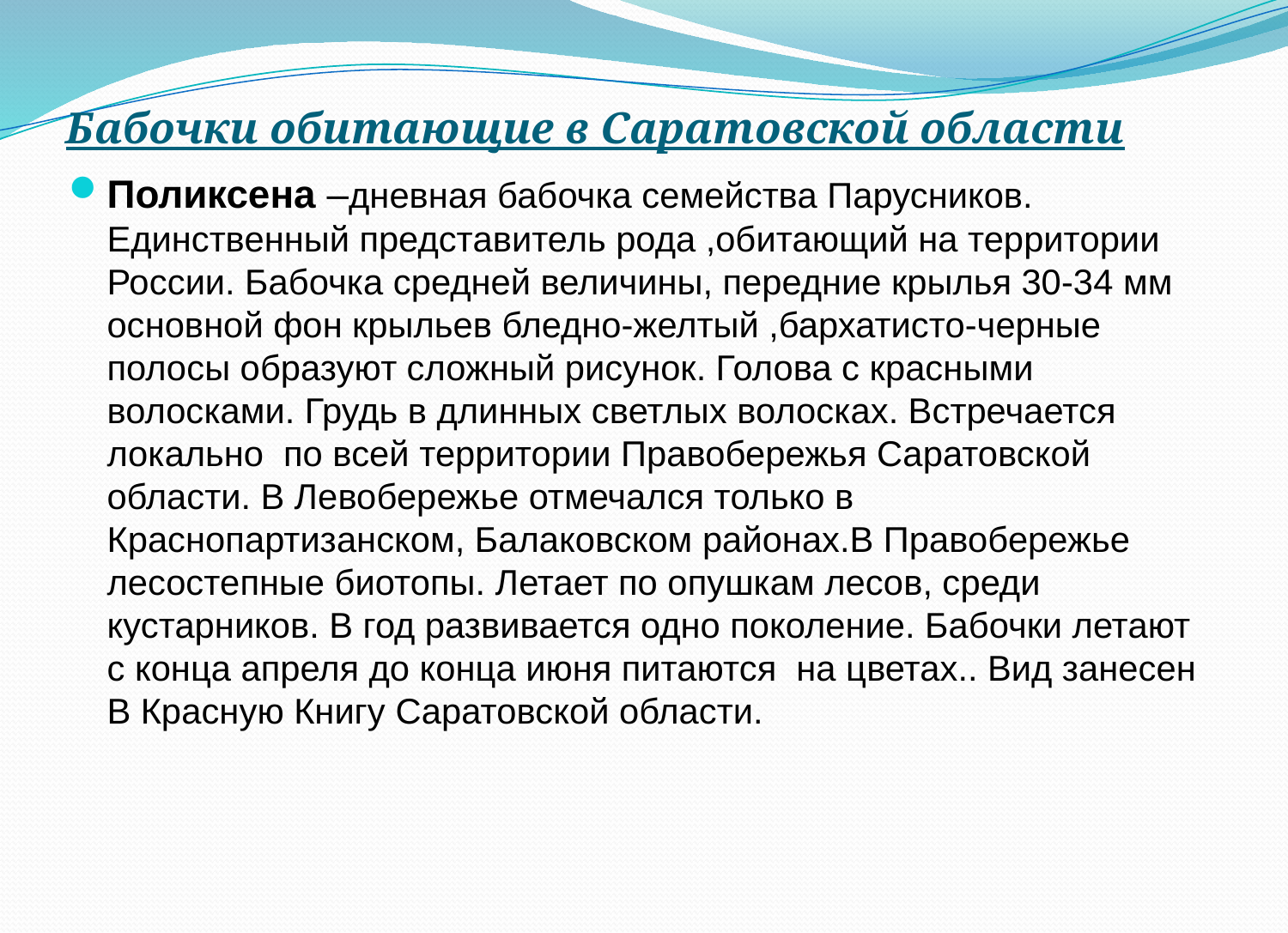

Бабочки обитающие в Саратовской области
Поликсена –дневная бабочка семейства Парусников. Единственный представитель рода ,обитающий на территории России. Бабочка средней величины, передние крылья 30-34 мм основной фон крыльев бледно-желтый ,бархатисто-черные полосы образуют сложный рисунок. Голова с красными волосками. Грудь в длинных светлых волосках. Встречается локально  по всей территории Правобережья Саратовской области. В Левобережье отмечался только в Краснопартизанском, Балаковском районах.В Правобережье лесостепные биотопы. Летает по опушкам лесов, среди кустарников. В год развивается одно поколение. Бабочки летают с конца апреля до конца июня питаются  на цветах.. Вид занесен В Красную Книгу Саратовской области.